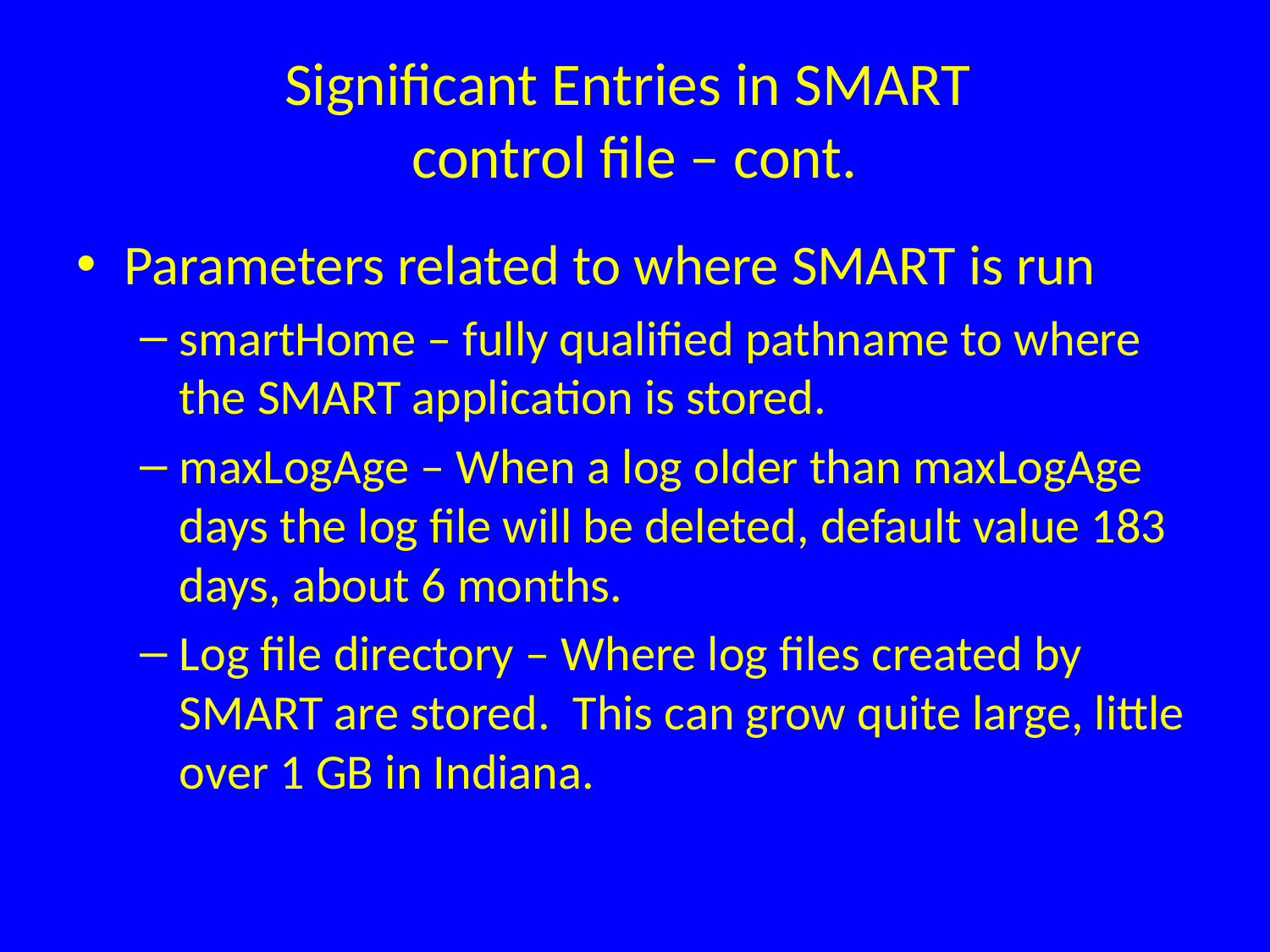

# Significant Entries in SMART control file – cont.
Parameters related to where SMART is run
smartHome – fully qualified pathname to where the SMART application is stored.
maxLogAge – When a log older than maxLogAge days the log file will be deleted, default value 183 days, about 6 months.
Log file directory – Where log files created by SMART are stored.  This can grow quite large, little over 1 GB in Indiana.